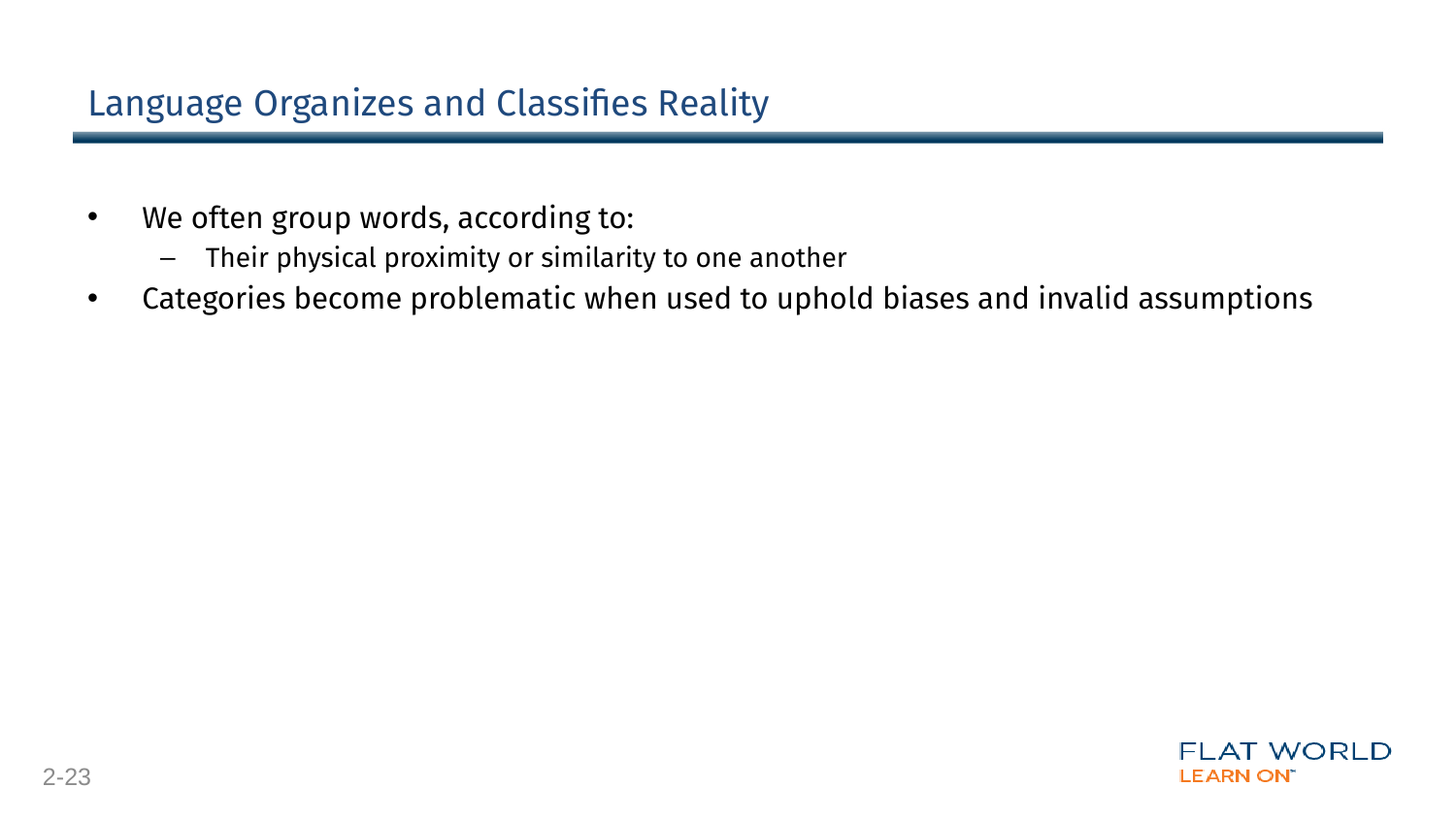

# Language Organizes and Classifies Reality
We often group words, according to:
Their physical proximity or similarity to one another
Categories become problematic when used to uphold biases and invalid assumptions

2-23